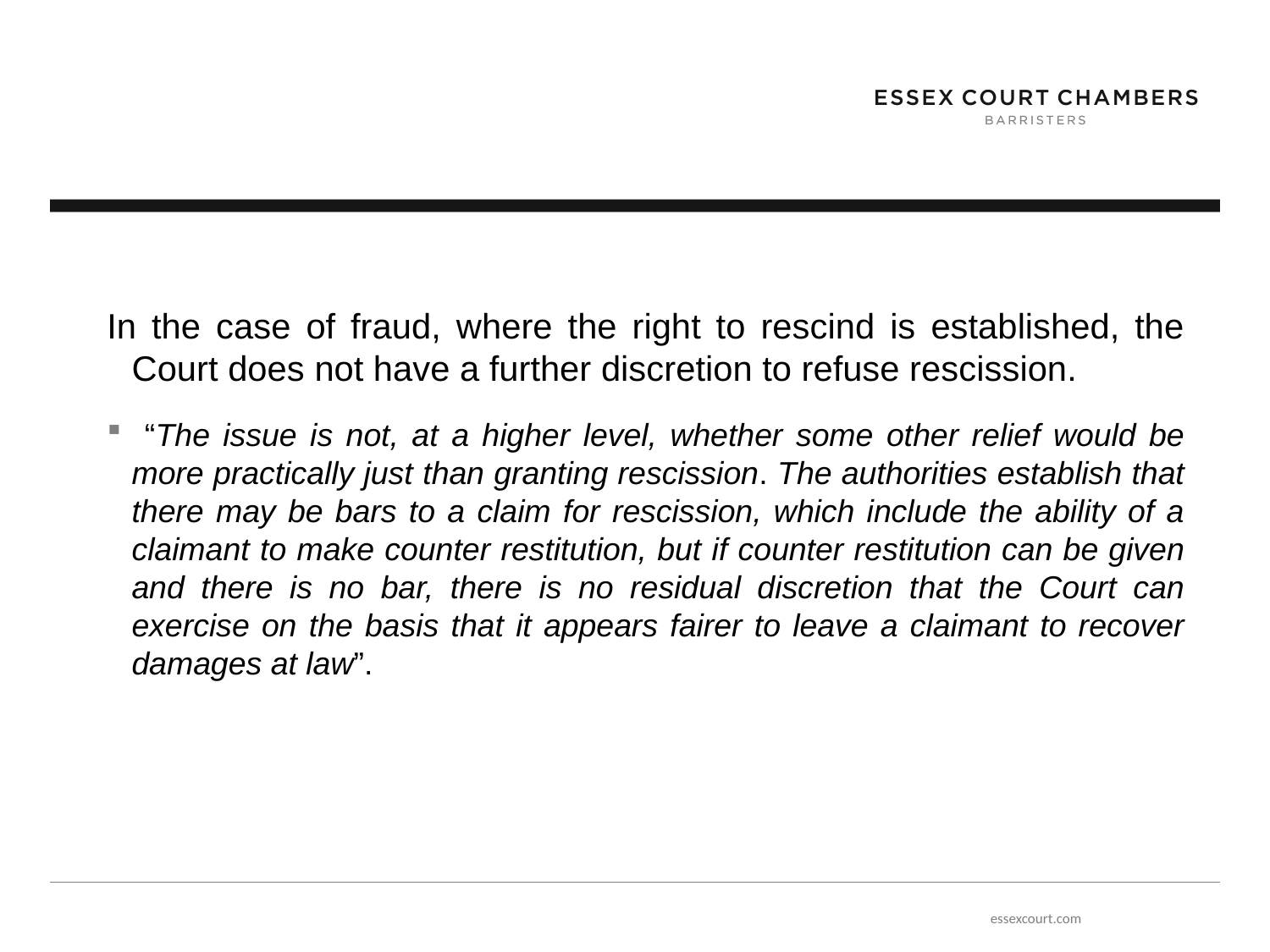

#

In the case of fraud, where the right to rescind is established, the Court does not have a further discretion to refuse rescission.
 “The issue is not, at a higher level, whether some other relief would be more practically just than granting rescission. The authorities establish that there may be bars to a claim for rescission, which include the ability of a claimant to make counter restitution, but if counter restitution can be given and there is no bar, there is no residual discretion that the Court can exercise on the basis that it appears fairer to leave a claimant to recover damages at law”.